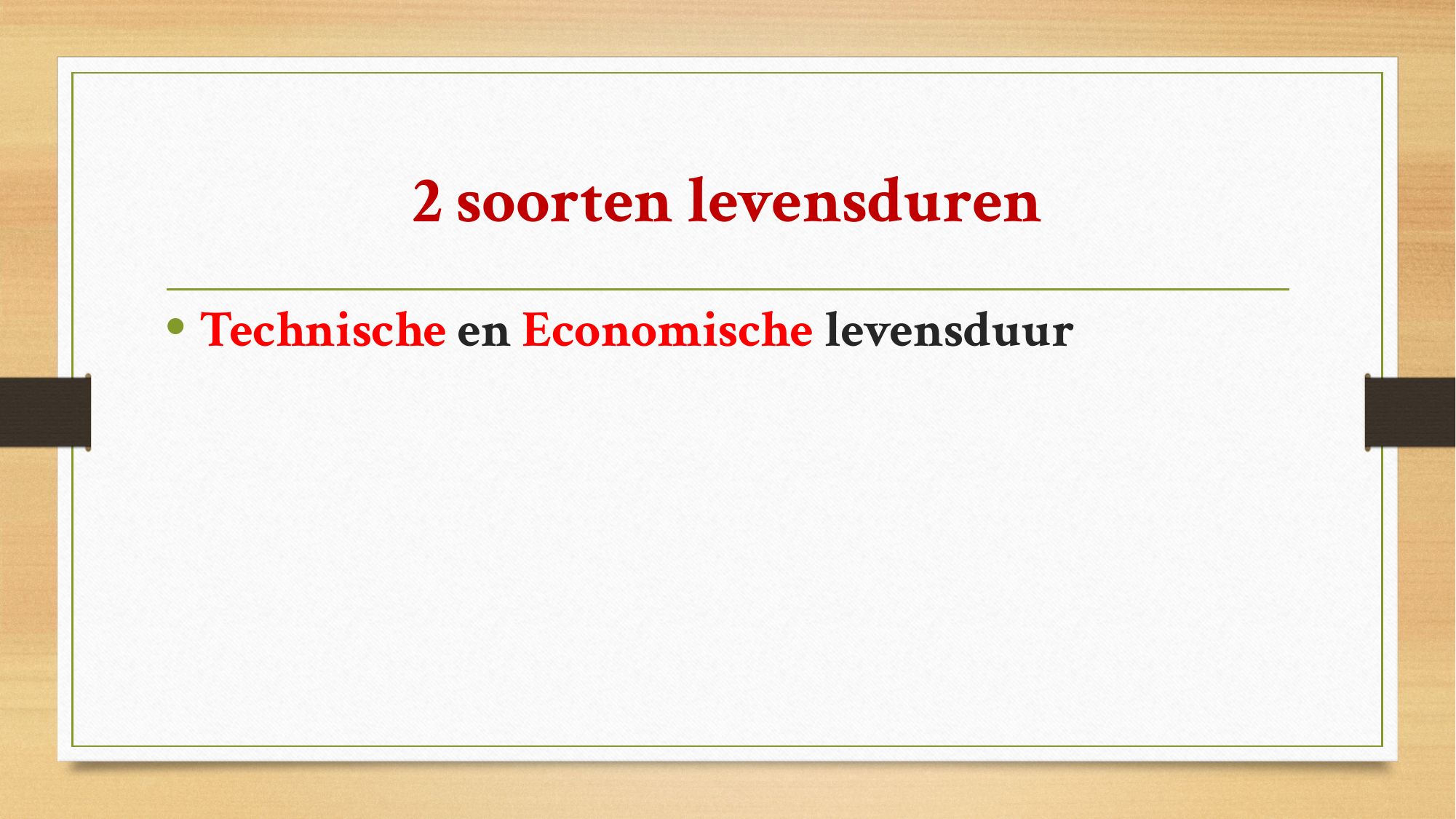

# 2 soorten levensduren
Technische en Economische levensduur